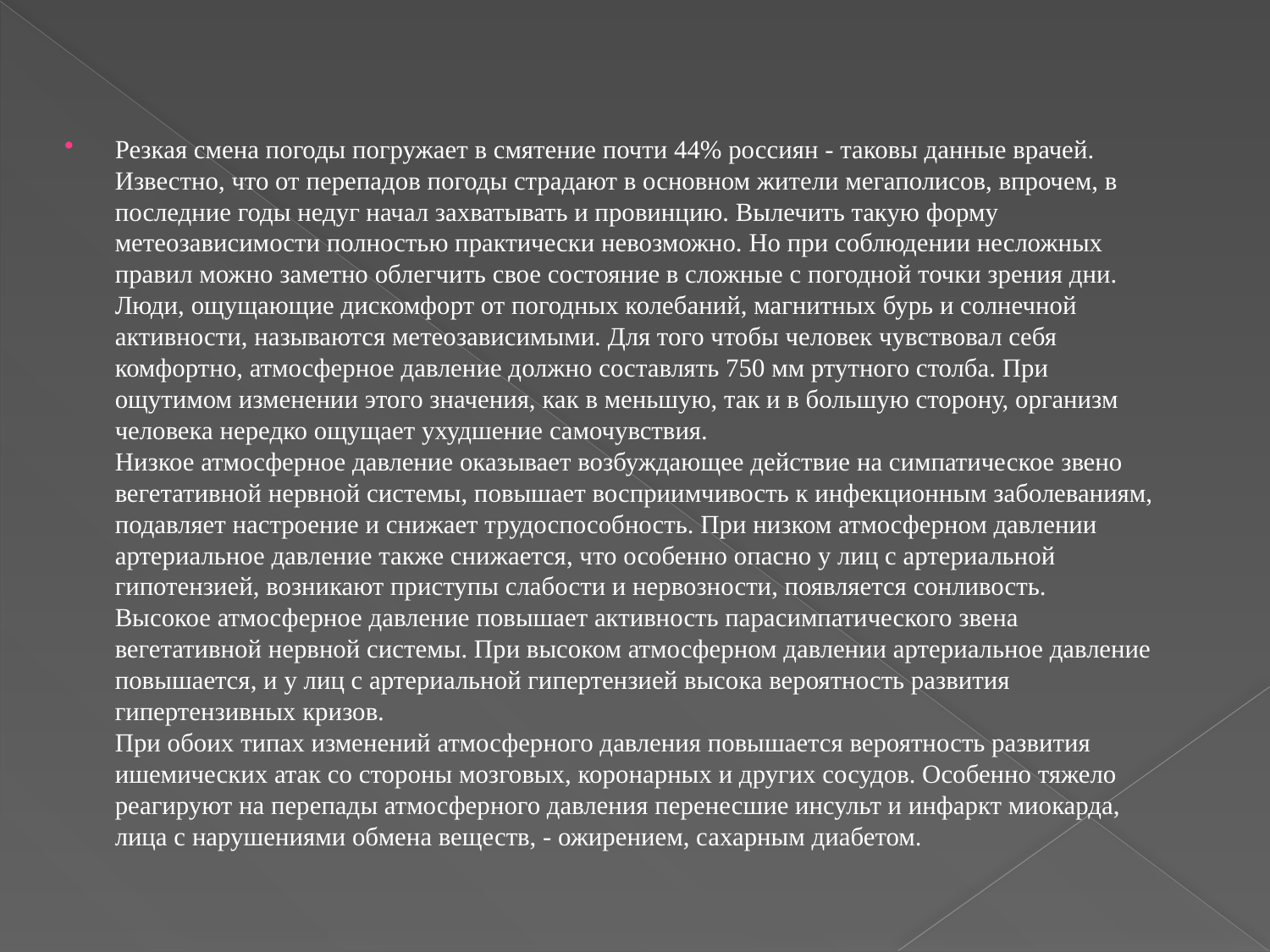

#
Резкая смена погоды погружает в смятение почти 44% россиян - таковы данные врачей. Известно, что от перепадов погоды страдают в основном жители мегаполисов, впрочем, в последние годы недуг начал захватывать и провинцию. Вылечить такую форму метеозависимости полностью практически невозможно. Но при соблюдении несложных правил можно заметно облегчить свое состояние в сложные с погодной точки зрения дни.
Люди, ощущающие дискомфорт от погодных колебаний, магнитных бурь и солнечной активности, называются метеозависимыми. Для того чтобы человек чувствовал себя комфортно, атмосферное давление должно составлять 750 мм ртутного столба. При ощутимом изменении этого значения, как в меньшую, так и в большую сторону, организм человека нередко ощущает ухудшение самочувствия.
Низкое атмосферное давление оказывает возбуждающее действие на симпатическое звено вегетативной нервной системы, повышает восприимчивость к инфекционным заболеваниям, подавляет настроение и снижает трудоспособность. При низком атмосферном давлении артериальное давление также снижается, что особенно опасно у лиц с артериальной гипотензией, возникают приступы слабости и нервозности, появляется сонливость.
Высокое атмосферное давление повышает активность парасимпатического звена вегетативной нервной системы. При высоком атмосферном давлении артериальное давление повышается, и у лиц с артериальной гипертензией высока вероятность развития гипертензивных кризов.
При обоих типах изменений атмосферного давления повышается вероятность развития ишемических атак со стороны мозговых, коронарных и других сосудов. Особенно тяжело реагируют на перепады атмосферного давления перенесшие инсульт и инфаркт миокарда, лица с нарушениями обмена веществ, - ожирением, сахарным диабетом.